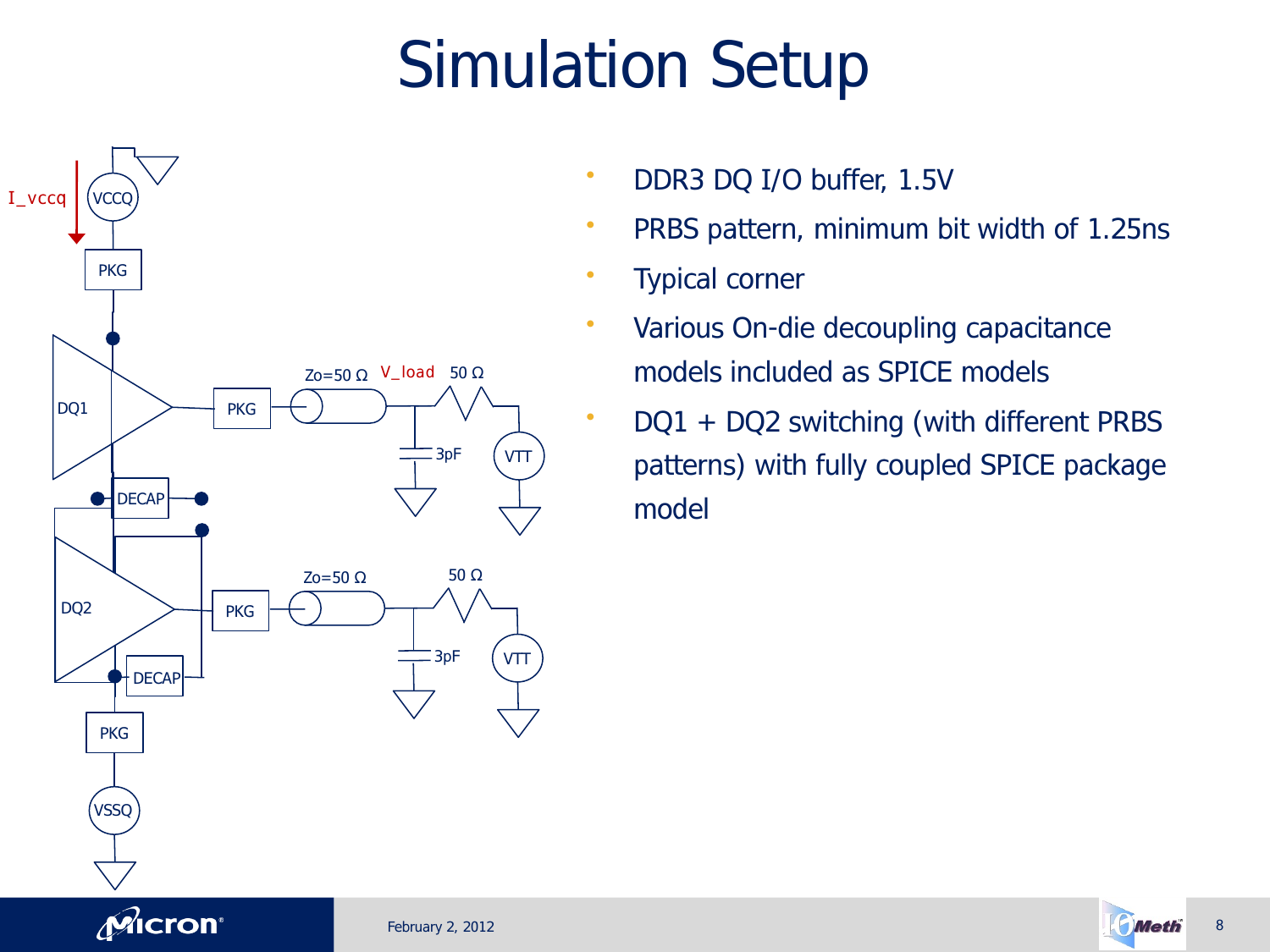

# Simulation Setup
DDR3 DQ I/O buffer, 1.5V
PRBS pattern, minimum bit width of 1.25ns
Typical corner
Various On-die decoupling capacitance models included as SPICE models
DQ1 + DQ2 switching (with different PRBS patterns) with fully coupled SPICE package model

VCCQ

PKG
I_vccq

V_load
50 Ω
Zo=50 Ω

3pF
VTT

PKG
DQ1

DECAP

50 Ω
Zo=50 Ω

3pF
VTT

PKG
DQ2

DECAP

PKG

VSSQ

February 2, 2012